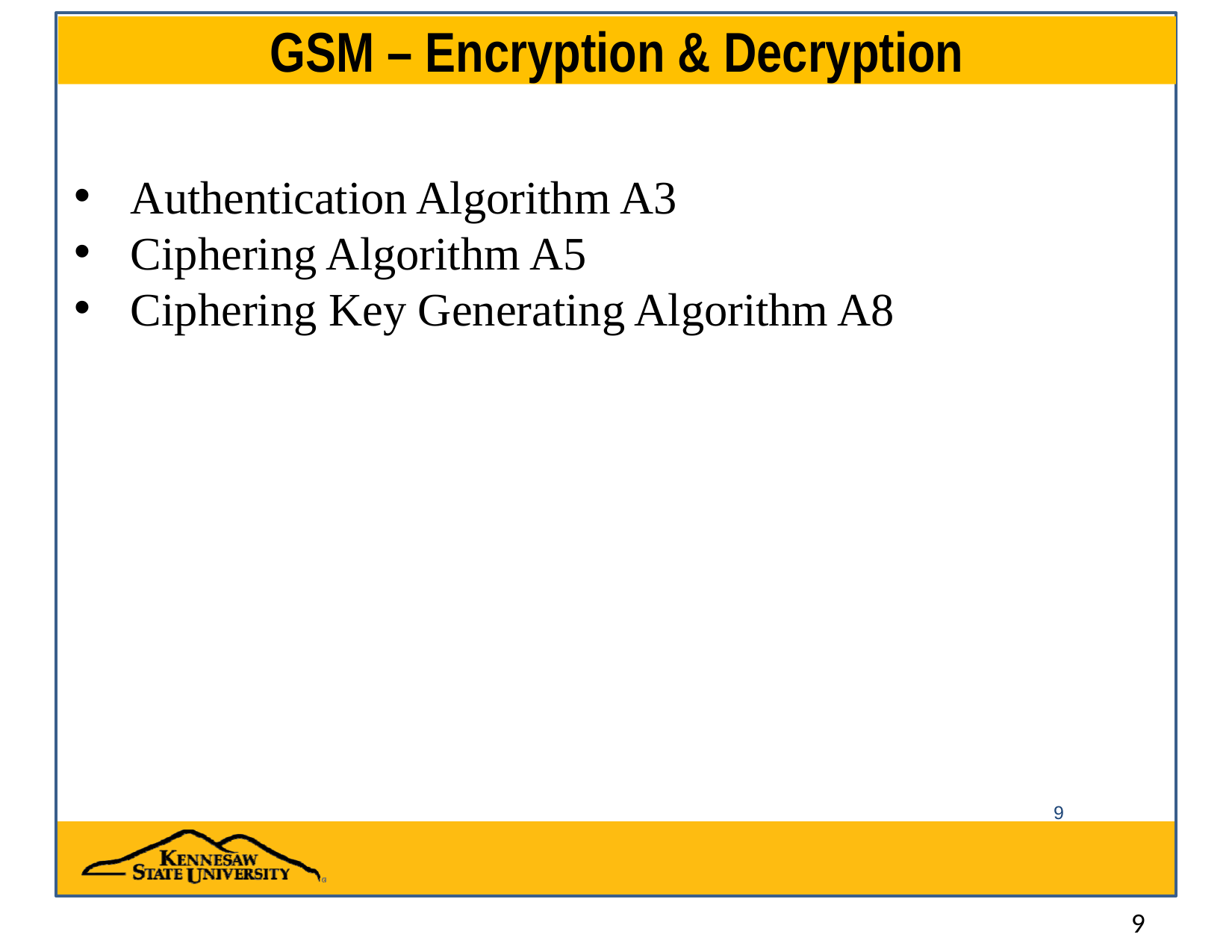

# GSM – Encryption & Decryption
Authentication Algorithm A3
Ciphering Algorithm A5
Ciphering Key Generating Algorithm A8
9